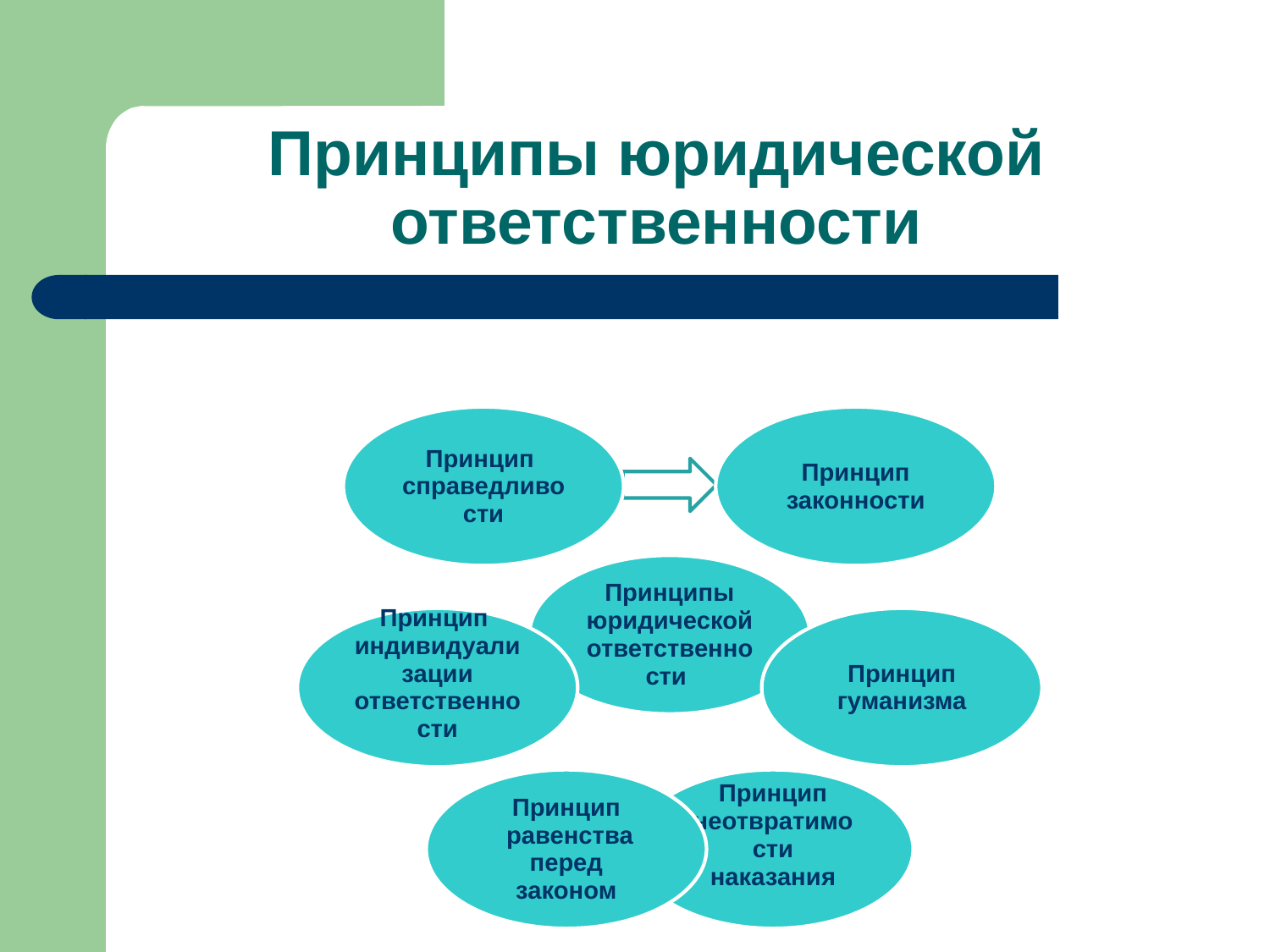

# Принципы юридической ответственности
 Принципы
юридической
ответственности
Принцип
законности
Принцип
гуманизма
Принцип
неотвратимости
наказания
Принцип
 равенства перед
законом
Принцип
индивидуализации
ответственности
Принцип
справедливости